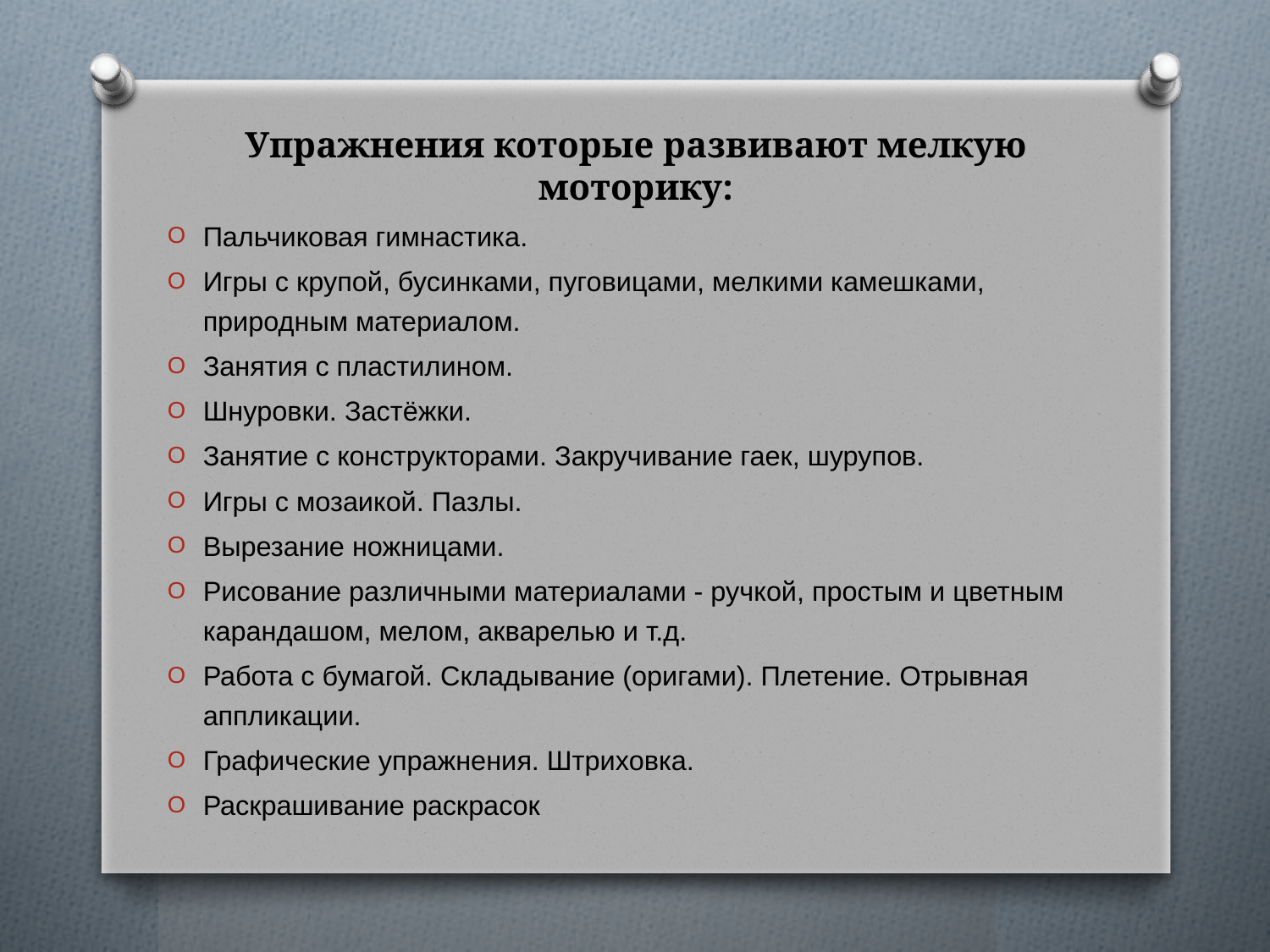

# Упражнения которые развивают мелкую моторику:
Пальчиковая гимнастика.
Игры с крупой, бусинками, пуговицами, мелкими камешками, природным материалом.
Занятия с пластилином.
Шнуровки. Застёжки.
Занятие с конструкторами. Закручивание гаек, шурупов.
Игры с мозаикой. Пазлы.
Вырезание ножницами.
Рисование различными материалами - ручкой, простым и цветным карандашом, мелом, акварелью и т.д.
Работа с бумагой. Складывание (оригами). Плетение. Отрывная аппликации.
Графические упражнения. Штриховка.
Раскрашивание раскрасок